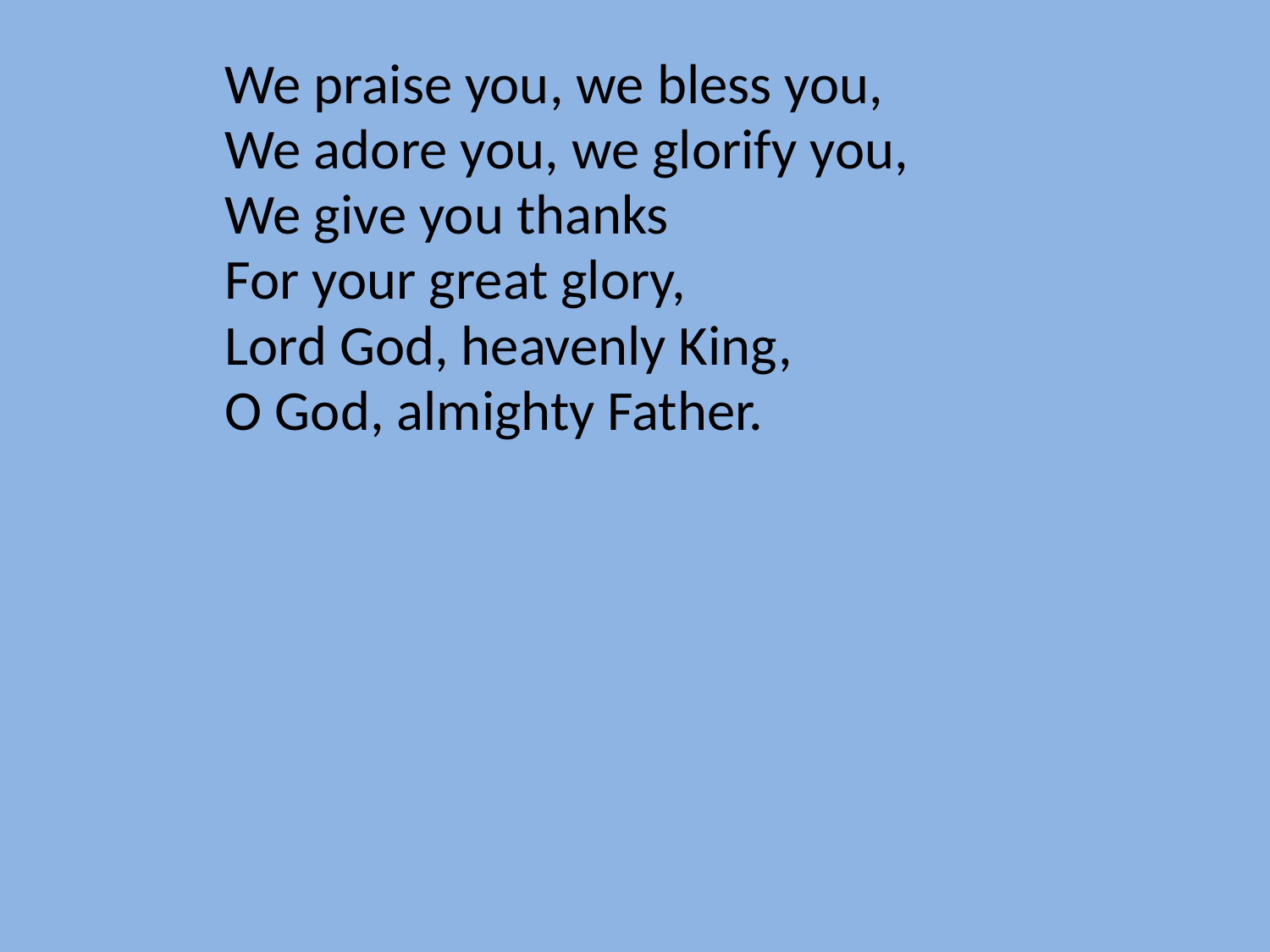

We praise you, we bless you,
We adore you, we glorify you,
We give you thanks
For your great glory,
Lord God, heavenly King,
O God, almighty Father.